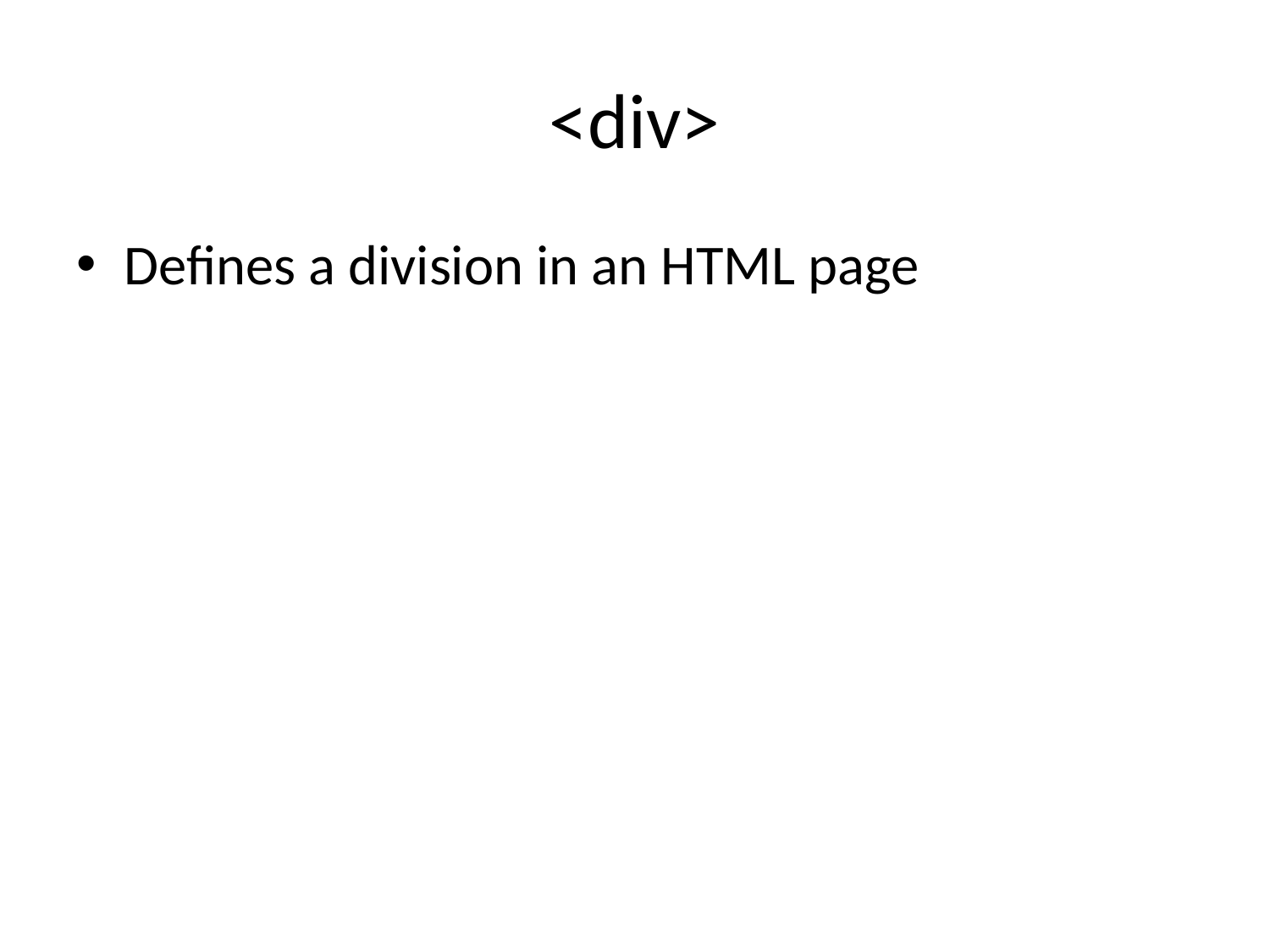

# <div>
Defines a division in an HTML page